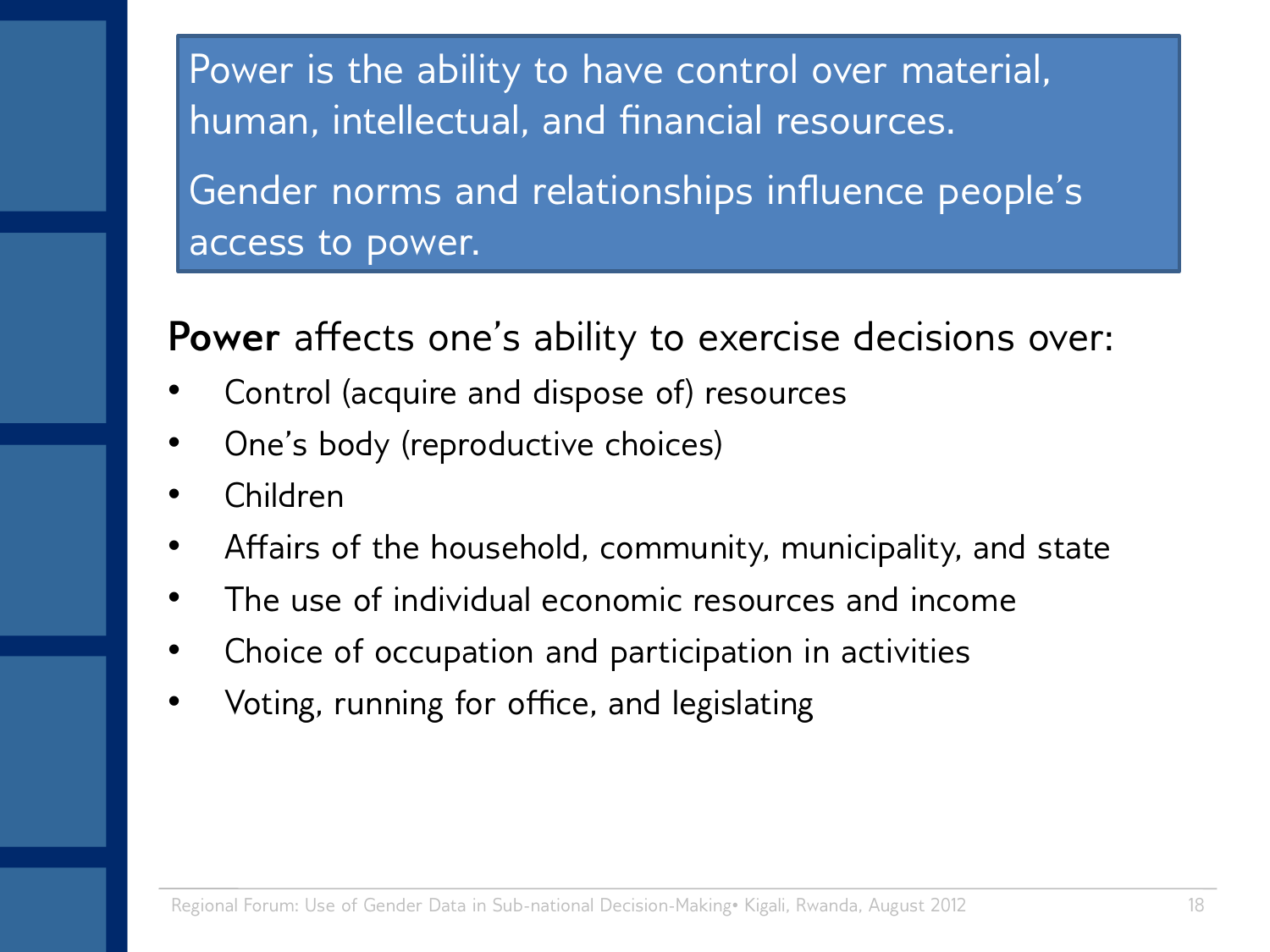

Power is the ability to have control over material, human, intellectual, and financial resources.
Gender norms and relationships influence people’s access to power.

Power affects one’s ability to exercise decisions over:
Control (acquire and dispose of) resources
One’s body (reproductive choices)
Children
Affairs of the household, community, municipality, and state
The use of individual economic resources and income
Choice of occupation and participation in activities
Voting, running for office, and legislating